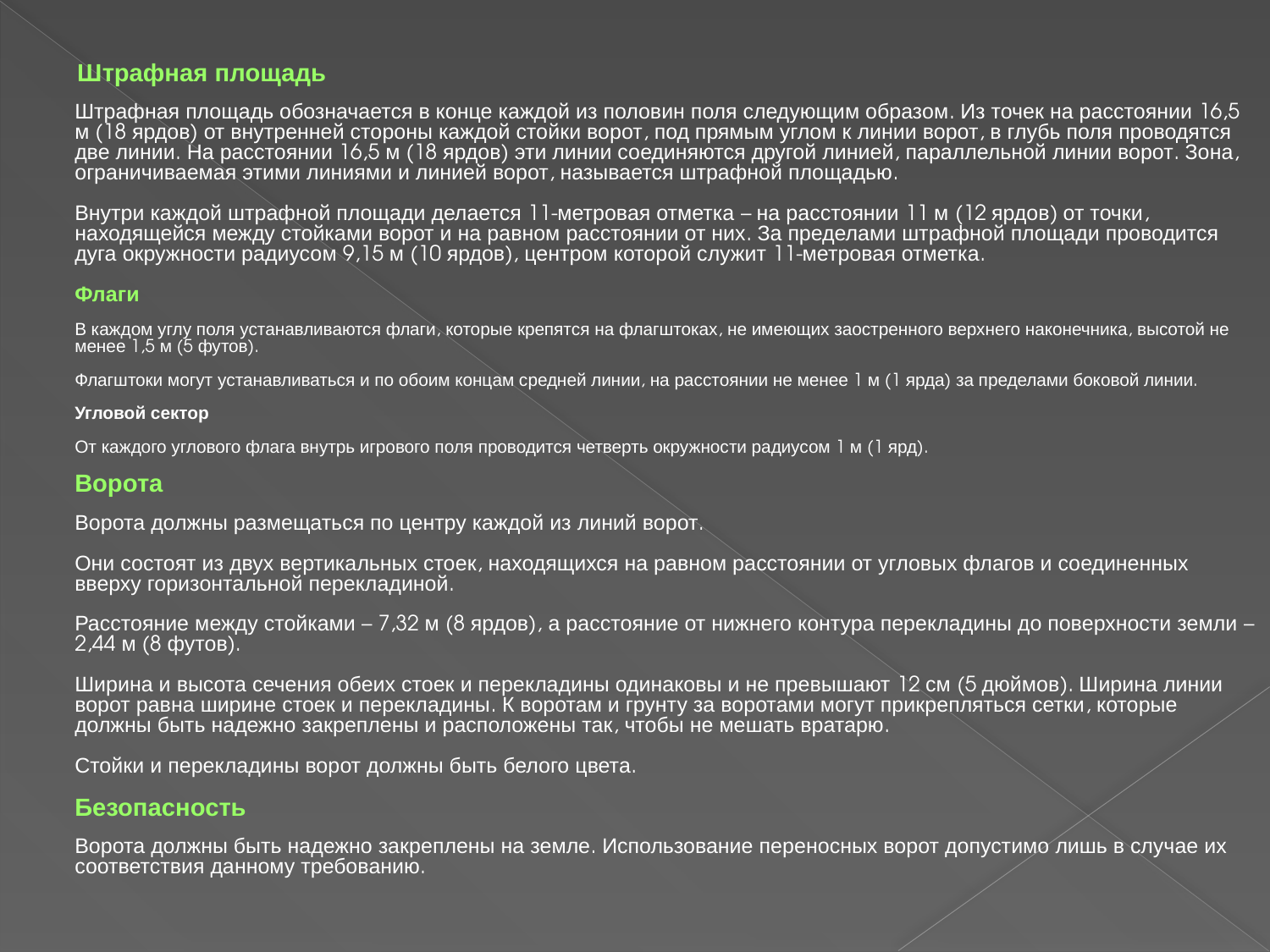

Штрафная площадь
Штрафная площадь обозначается в конце каждой из половин поля следующим образом. Из точек на расстоянии 16,5 м (18 ярдов) от внутренней стороны каждой стойки ворот, под прямым углом к линии ворот, в глубь поля проводятся две линии. На расстоянии 16,5 м (18 ярдов) эти линии соединяются другой линией, параллельной линии ворот. Зона, ограничиваемая этими линиями и линией ворот, называется штрафной площадью.
Внутри каждой штрафной площади делается 11-метровая отметка – на расстоянии 11 м (12 ярдов) от точки, находящейся между стойками ворот и на равном расстоянии от них. За пределами штрафной площади проводится дуга окружности радиусом 9,15 м (10 ярдов), центром которой служит 11-метровая отметка.
Флаги
В каждом углу поля устанавливаются флаги, которые крепятся на флагштоках, не имеющих заостренного верхнего наконечника, высотой не менее 1,5 м (5 футов).
Флагштоки могут устанавливаться и по обоим концам средней линии, на расстоянии не менее 1 м (1 ярда) за пределами боковой линии.
Угловой сектор
От каждого углового флага внутрь игрового поля проводится четверть окружности радиусом 1 м (1 ярд).
Ворота
Ворота должны размещаться по центру каждой из линий ворот.
Они состоят из двух вертикальных стоек, находящихся на равном расстоянии от угловых флагов и соединенных вверху горизонтальной перекладиной.
Расстояние между стойками – 7,32 м (8 ярдов), а расстояние от нижнего контура перекладины до поверхности земли – 2,44 м (8 футов).
Ширина и высота сечения обеих стоек и перекладины одинаковы и не превышают 12 см (5 дюймов). Ширина линии ворот равна ширине стоек и перекладины. К воротам и грунту за воротами могут прикрепляться сетки, которые должны быть надежно закреплены и расположены так, чтобы не мешать вратарю.
Стойки и перекладины ворот должны быть белого цвета.
Безопасность
Ворота должны быть надежно закреплены на земле. Использование переносных ворот допустимо лишь в случае их соответствия данному требованию.